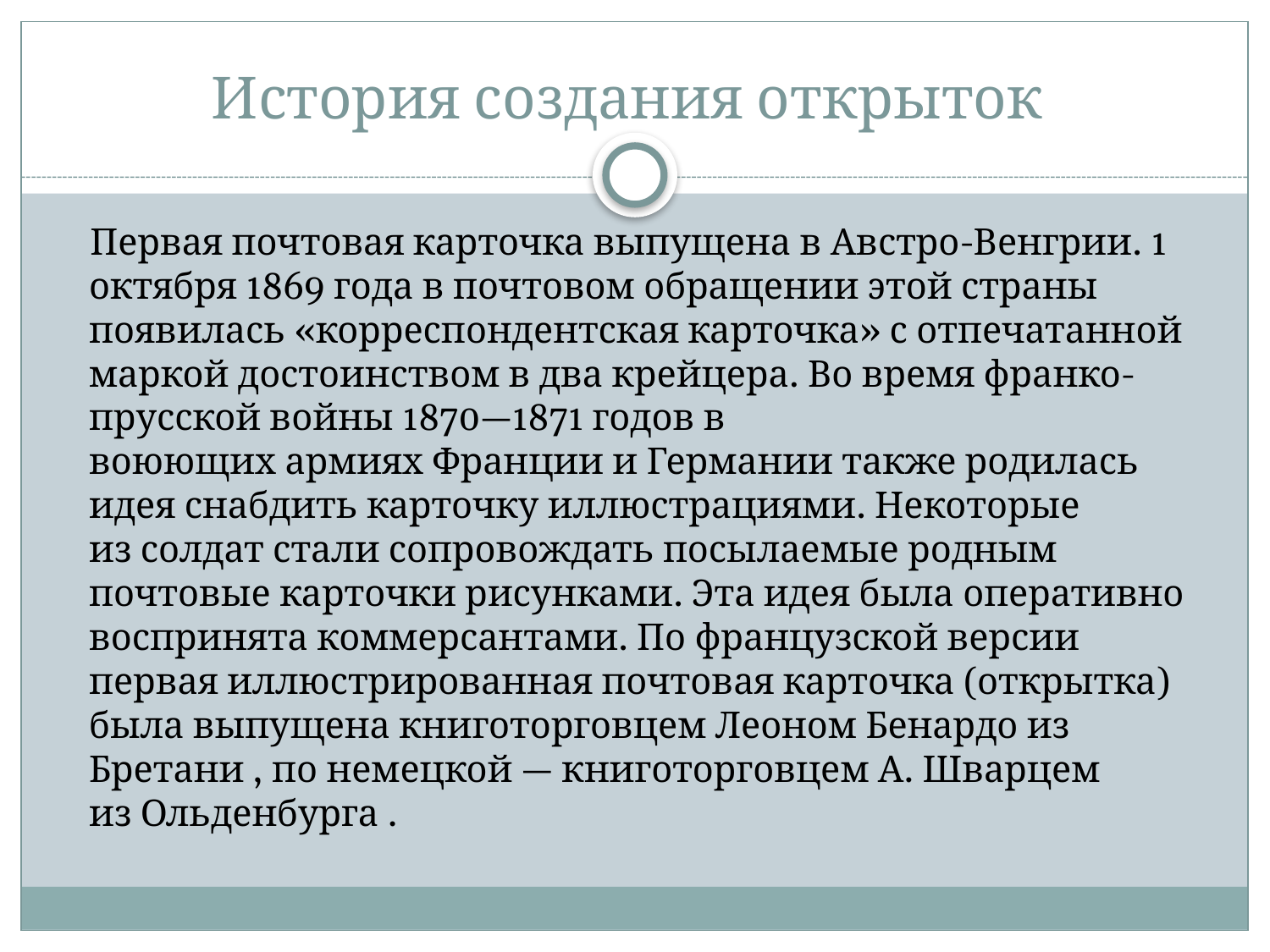

# История создания открыток
    Первая почтовая карточка выпущена в Австро-Венгрии. 1 октября 1869 года в почтовом обращении этой страны появилась «корреспондентская карточка» с отпечатанной маркой достоинством в два крейцера. Во время франко-прусской войны 1870—1871 годов в воюющих армиях Франции и Германии также родилась идея снабдить карточку иллюстрациями. Некоторые из солдат стали сопровождать посылаемые родным почтовые карточки рисунками. Эта идея была оперативно воспринята коммерсантами. По французской версии первая иллюстрированная почтовая карточка (открытка) была выпущена книготорговцем Леоном Бенардо из Бретани , по немецкой — книготорговцем А. Шварцем из Ольденбурга .